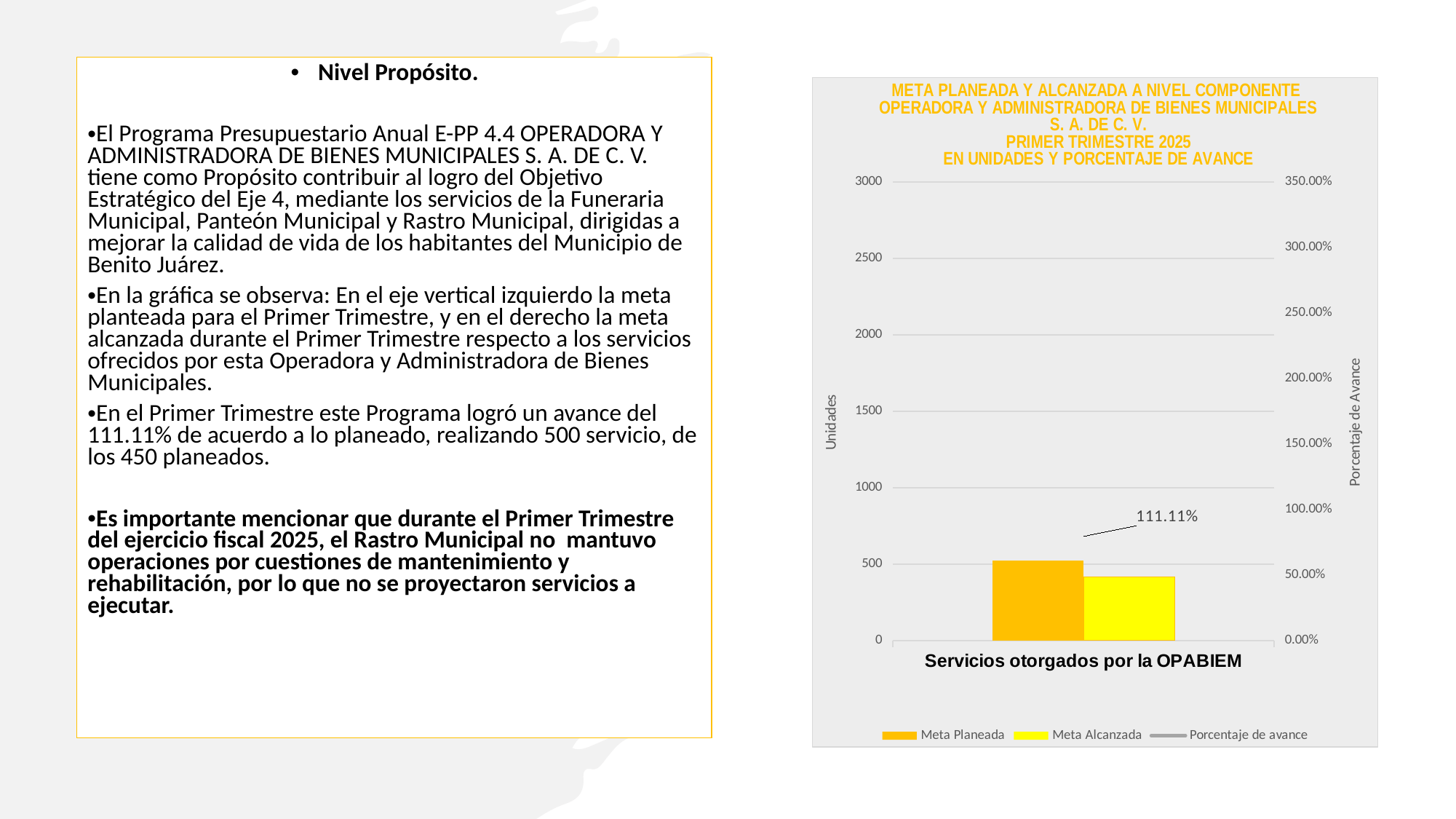

Nivel Propósito.

El Programa Presupuestario Anual E-PP 4.4 OPERADORA Y ADMINISTRADORA DE BIENES MUNICIPALES S. A. DE C. V. tiene como Propósito contribuir al logro del Objetivo Estratégico del Eje 4, mediante los servicios de la Funeraria Municipal, Panteón Municipal y Rastro Municipal, dirigidas a mejorar la calidad de vida de los habitantes del Municipio de Benito Juárez.
En la gráfica se observa: En el eje vertical izquierdo la meta planteada para el Primer Trimestre, y en el derecho la meta alcanzada durante el Primer Trimestre respecto a los servicios ofrecidos por esta Operadora y Administradora de Bienes Municipales.
En el Primer Trimestre este Programa logró un avance del 111.11% de acuerdo a lo planeado, realizando 500 servicio, de los 450 planeados.

Es importante mencionar que durante el Primer Trimestre del ejercicio fiscal 2025, el Rastro Municipal no  mantuvo operaciones por cuestiones de mantenimiento y rehabilitación, por lo que no se proyectaron servicios a ejecutar.

### Chart: META PLANEADA Y ALCANZADA A NIVEL COMPONENTE
OPERADORA Y ADMINISTRADORA DE BIENES MUNICIPALES S. A. DE C. V.
PRIMER TRIMESTRE 2025
EN UNIDADES Y PORCENTAJE DE AVANCE

| Category | Meta Planeada | Meta Alcanzada |  |
|---|---|---|---|
| Servicios otorgados por la OPABIEM | 525.0 | 417.0 | 0.7942857142857143 |